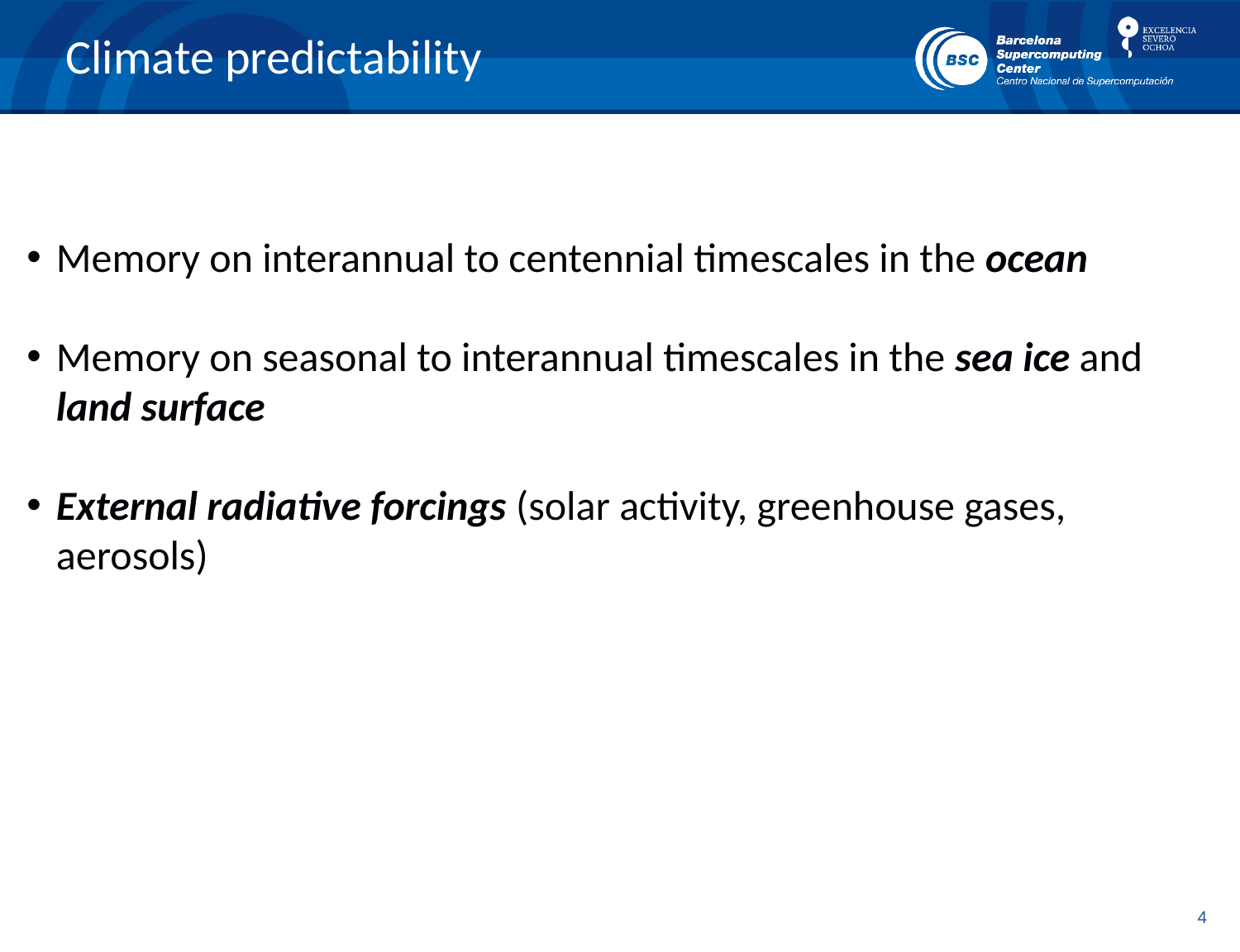

Climate predictability
Memory on interannual to centennial timescales in the ocean

Memory on seasonal to interannual timescales in the sea ice and land surface

External radiative forcings (solar activity, greenhouse gases, aerosols)